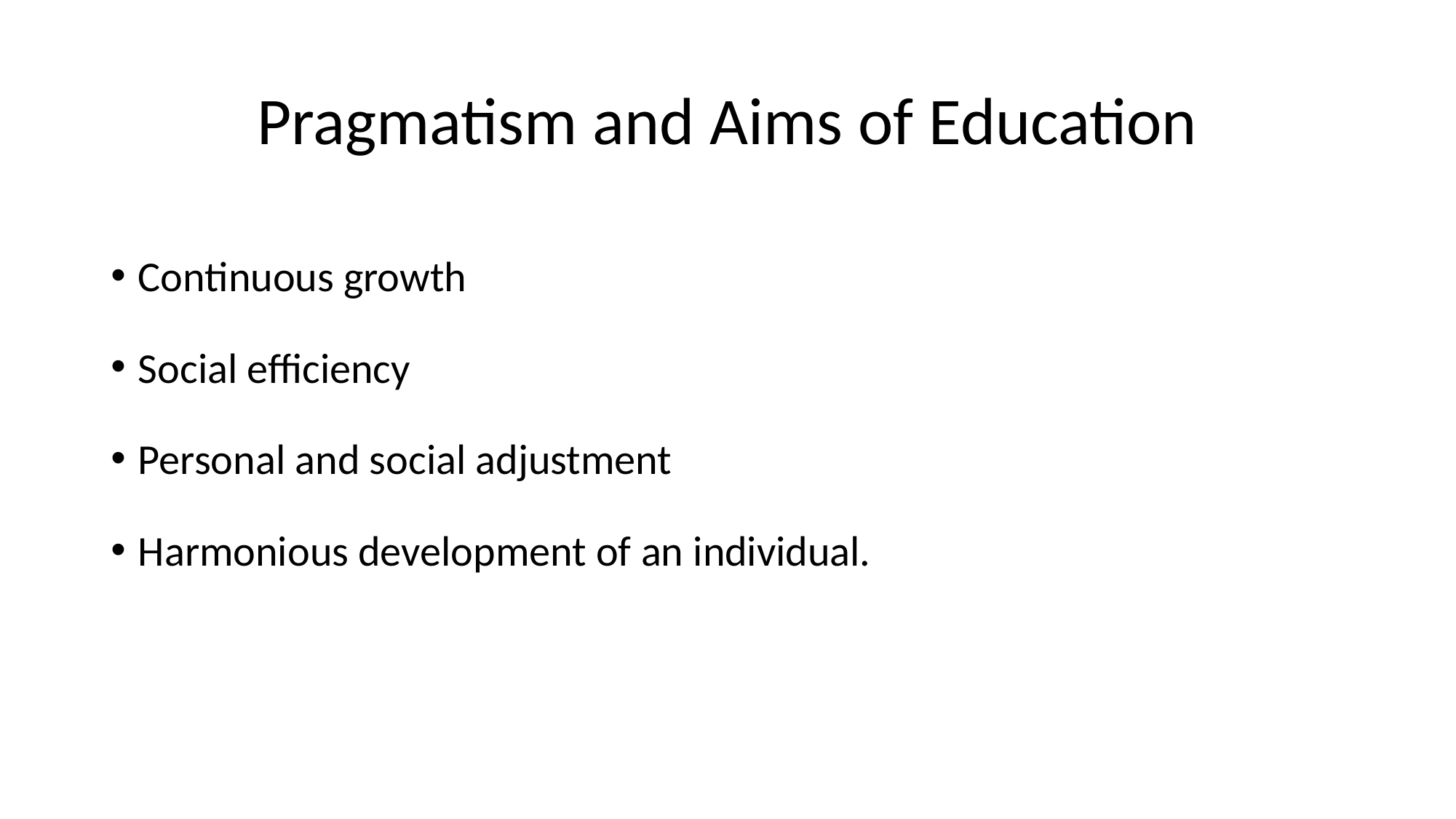

# Pragmatism and Aims of Education
Continuous growth
Social efficiency
Personal and social adjustment
Harmonious development of an individual.